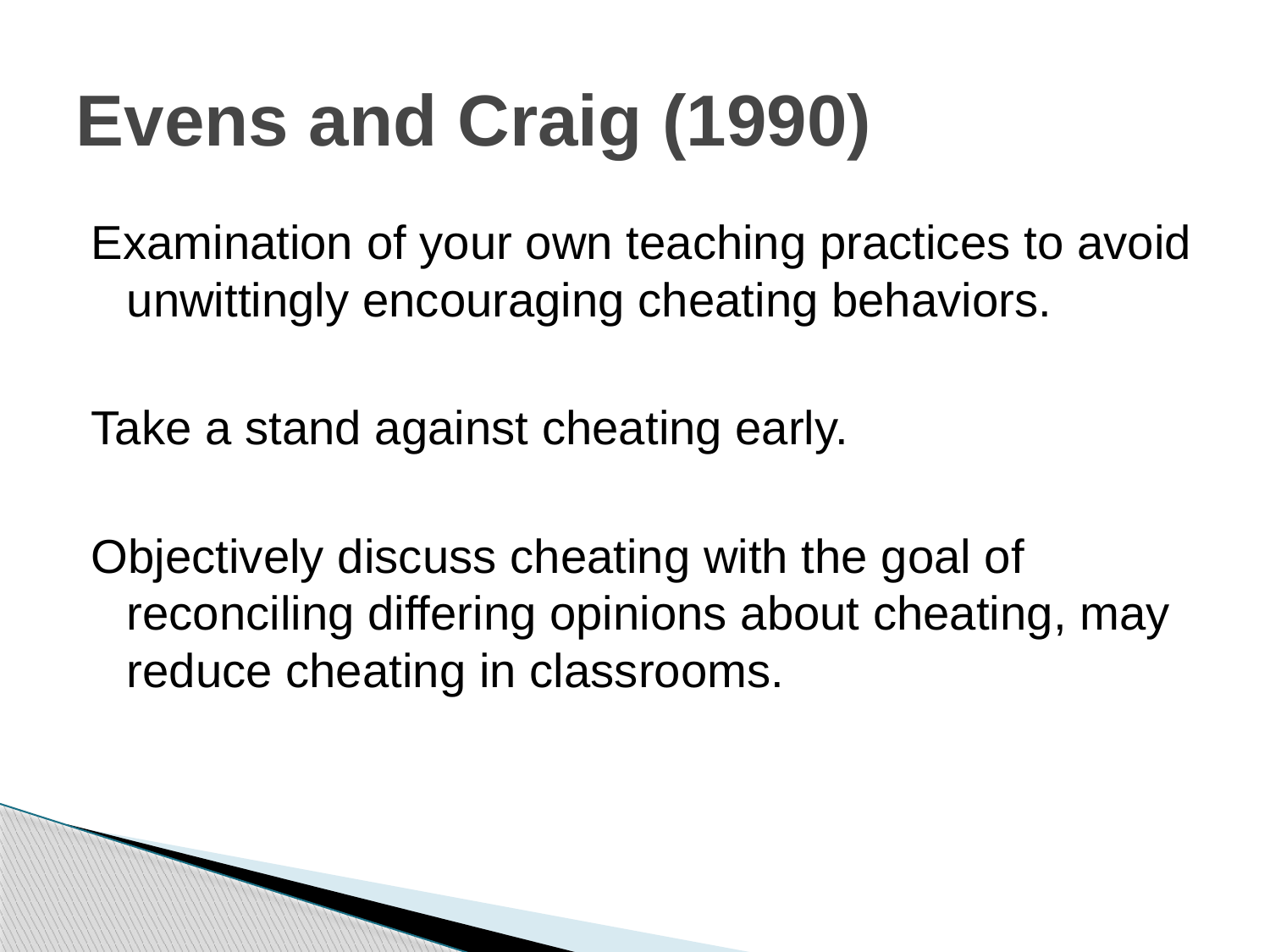

# Evens and Craig (1990)
Examination of your own teaching practices to avoid unwittingly encouraging cheating behaviors.

Take a stand against cheating early.

Objectively discuss cheating with the goal of reconciling differing opinions about cheating, may reduce cheating in classrooms.